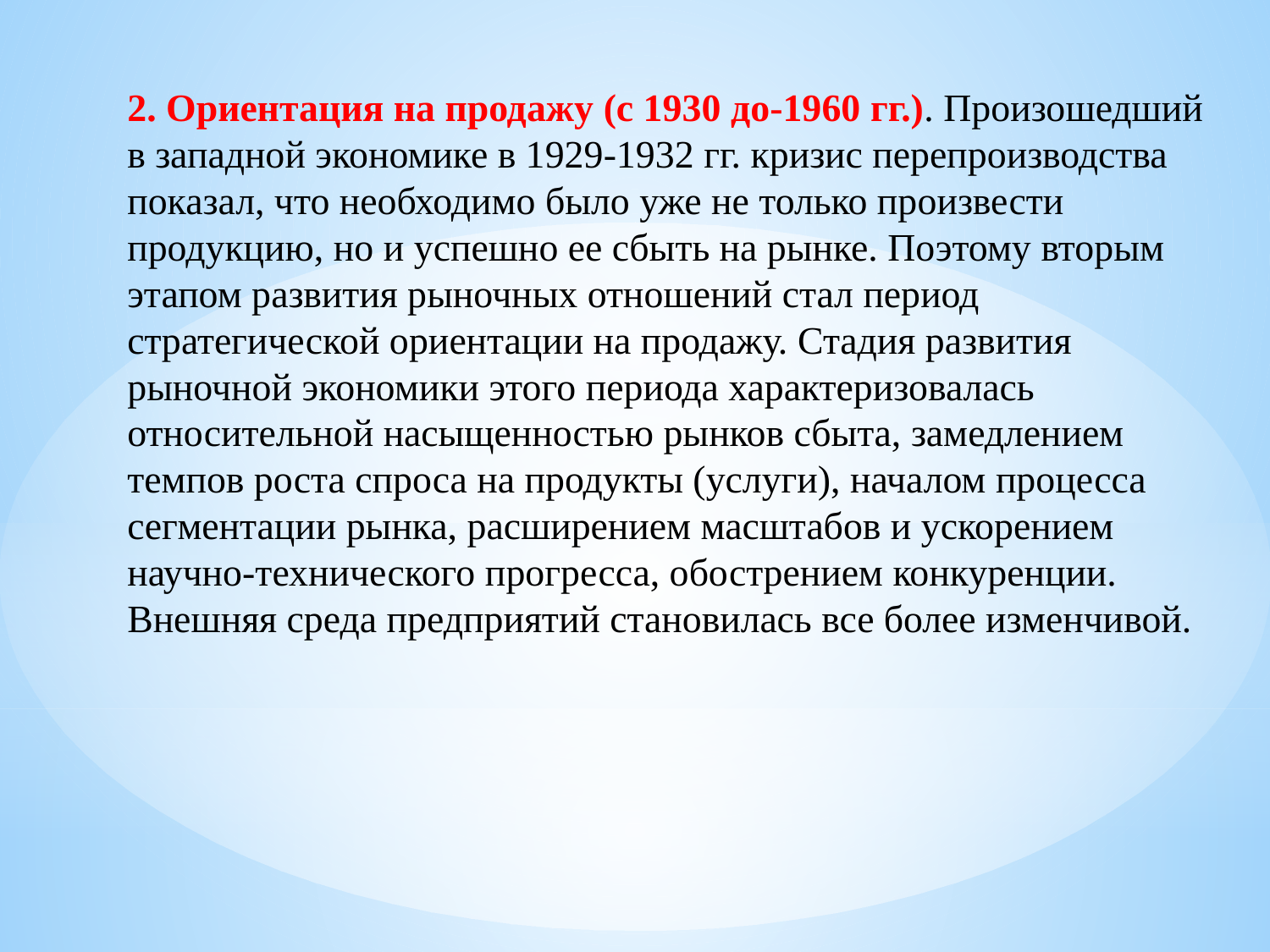

2. Ориентация на продажу (с 1930 до-1960 гг.). Произошедший в западной экономике в 1929-1932 гг. кризис перепроизводства показал, что необходимо было уже не только произвести продукцию, но и успешно ее сбыть на рынке. Поэтому вторым этапом развития рыночных отношений стал период стратегической ориентации на продажу. Стадия развития рыночной экономики этого периода характеризовалась относительной насыщенностью рынков сбыта, замедлением темпов роста спроса на продукты (услуги), началом процесса сегментации рынка, расширением масштабов и ускорением научно-технического прогресса, обострением конкуренции. Внешняя среда предприятий становилась все более изменчивой.